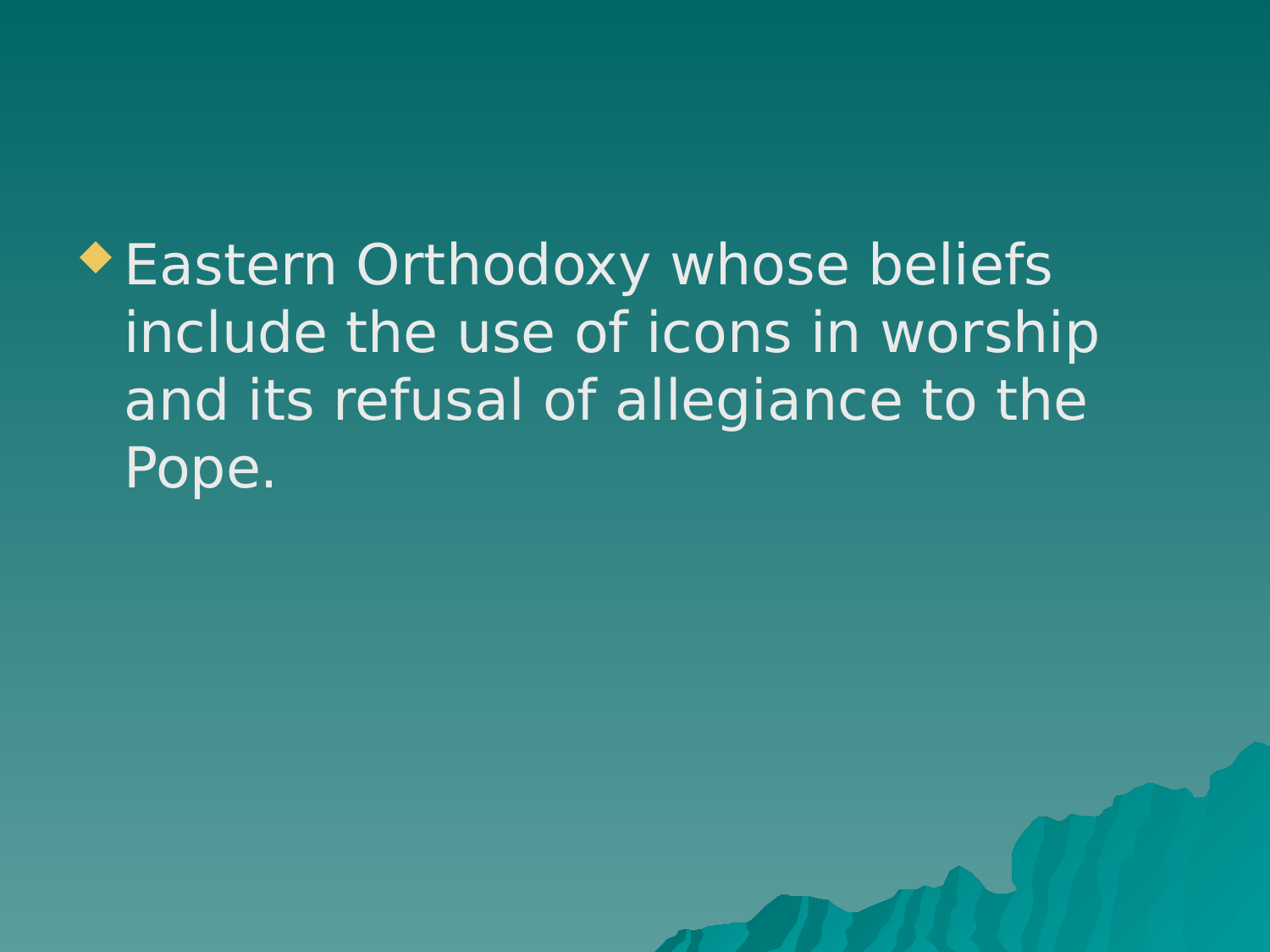

#
Eastern Orthodoxy whose beliefs include the use of icons in worship and its refusal of allegiance to the Pope.